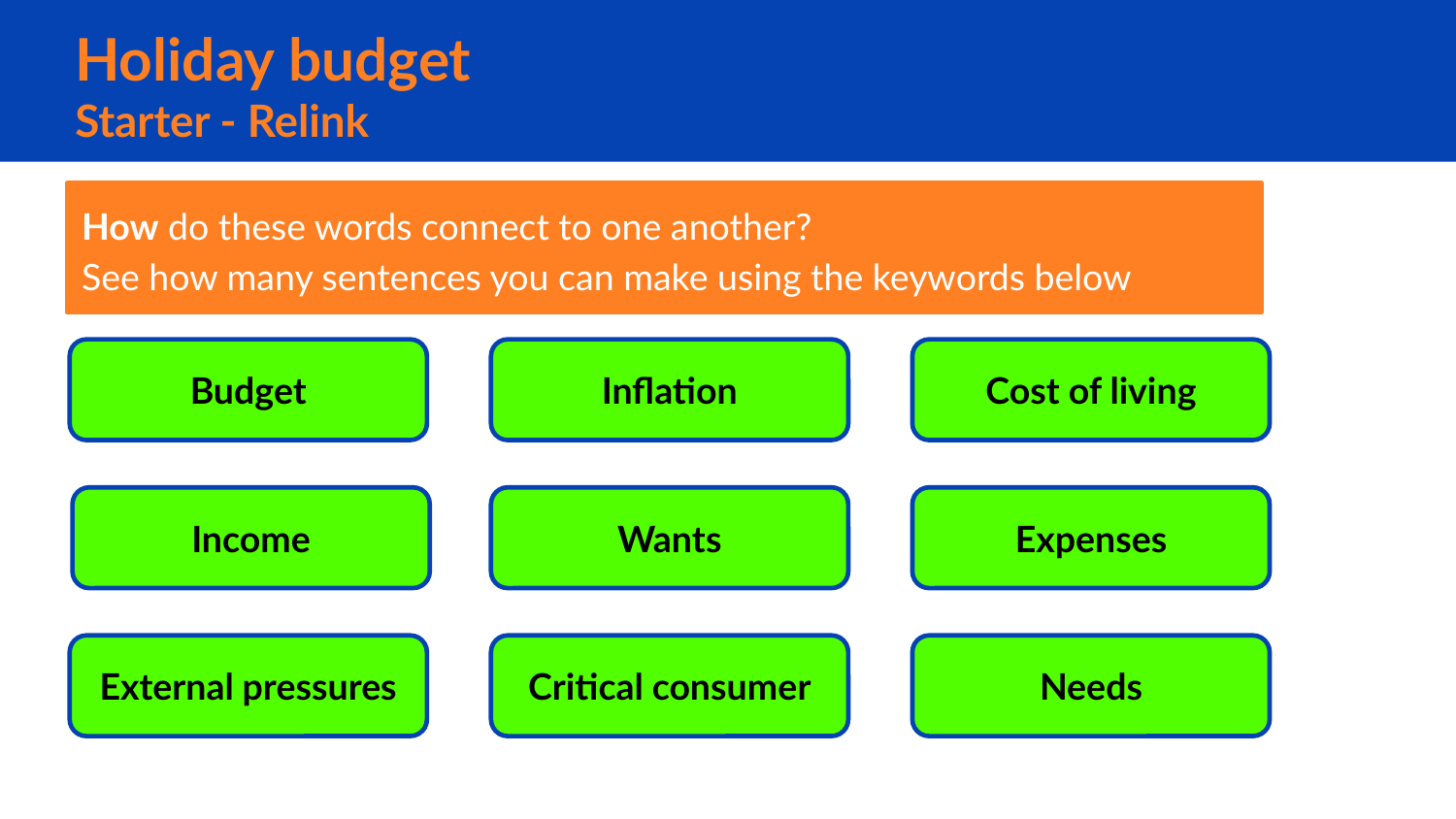

# Holiday budget
Starter - Relink

How do these words connect to one another?
See how many sentences you can make using the keywords below

Budget
Inflation
Cost of living
Income
Wants
Expenses
External pressures
Critical consumer
Needs